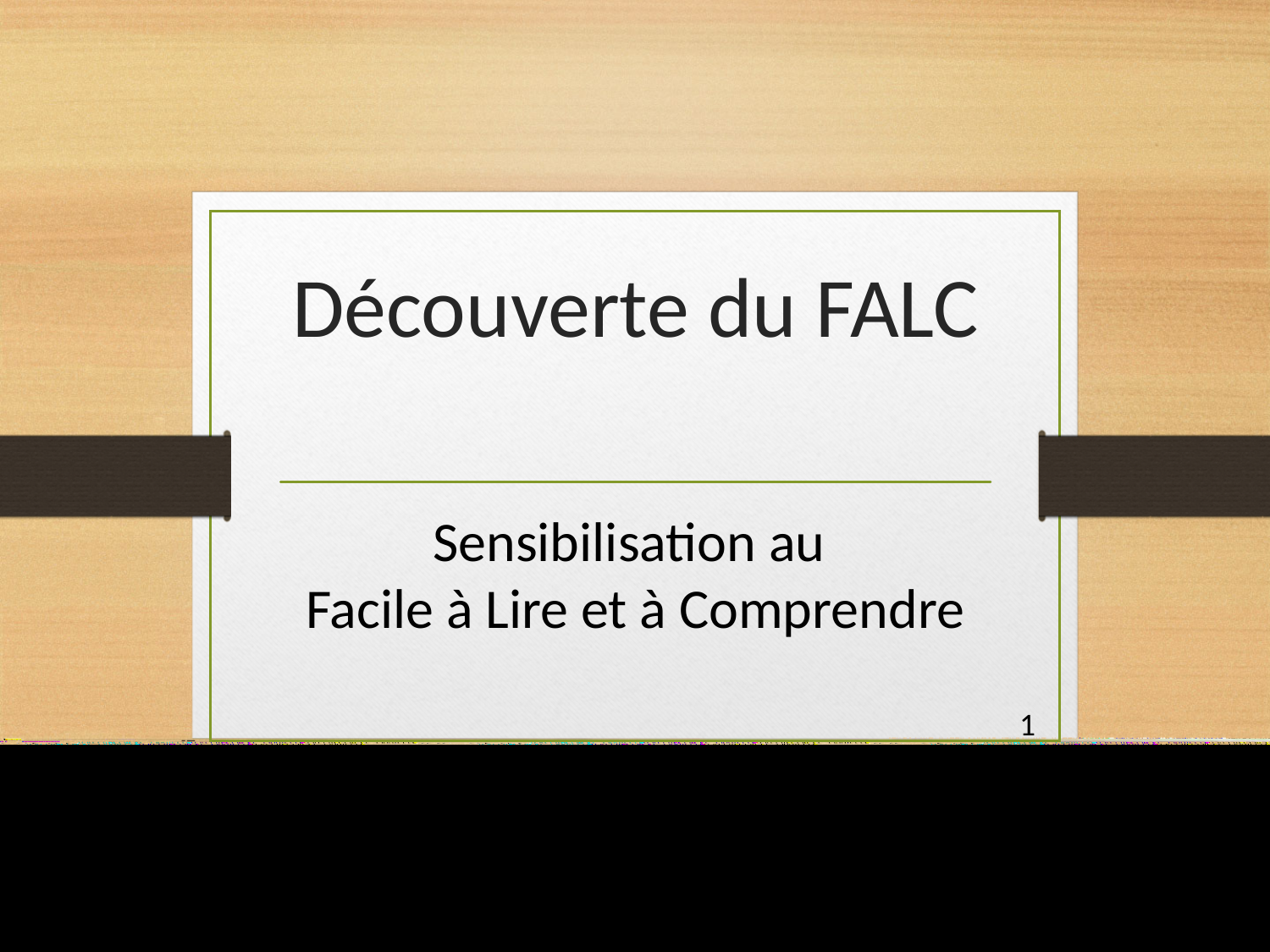

# Découverte du FALC
Sensibilisation au
Facile à Lire et à Comprendre
1